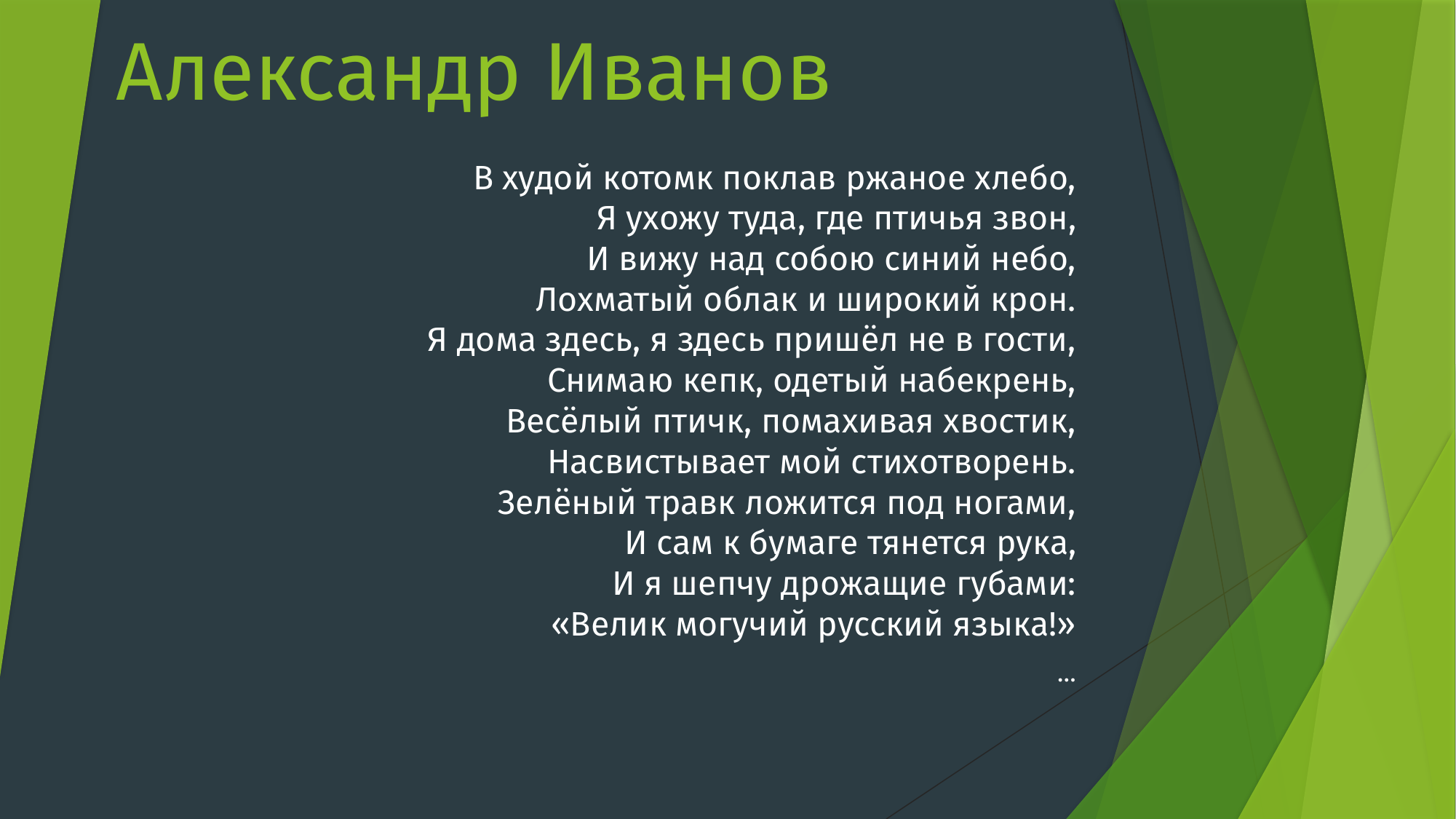

# Александр Иванов
В худой котомк поклав ржаное хлебо,
Я ухожу туда, где птичья звон,
И вижу над собою синий небо,
Лохматый облак и широкий крон.
Я дома здесь, я здесь пришёл не в гости,
Снимаю кепк, одетый набекрень,
Весёлый птичк, помахивая хвостик,
Насвистывает мой стихотворень.
Зелёный травк ложится под ногами,
И сам к бумаге тянется рука,
И я шепчу дрожащие губами:
«Велик могучий русский языка!»
…